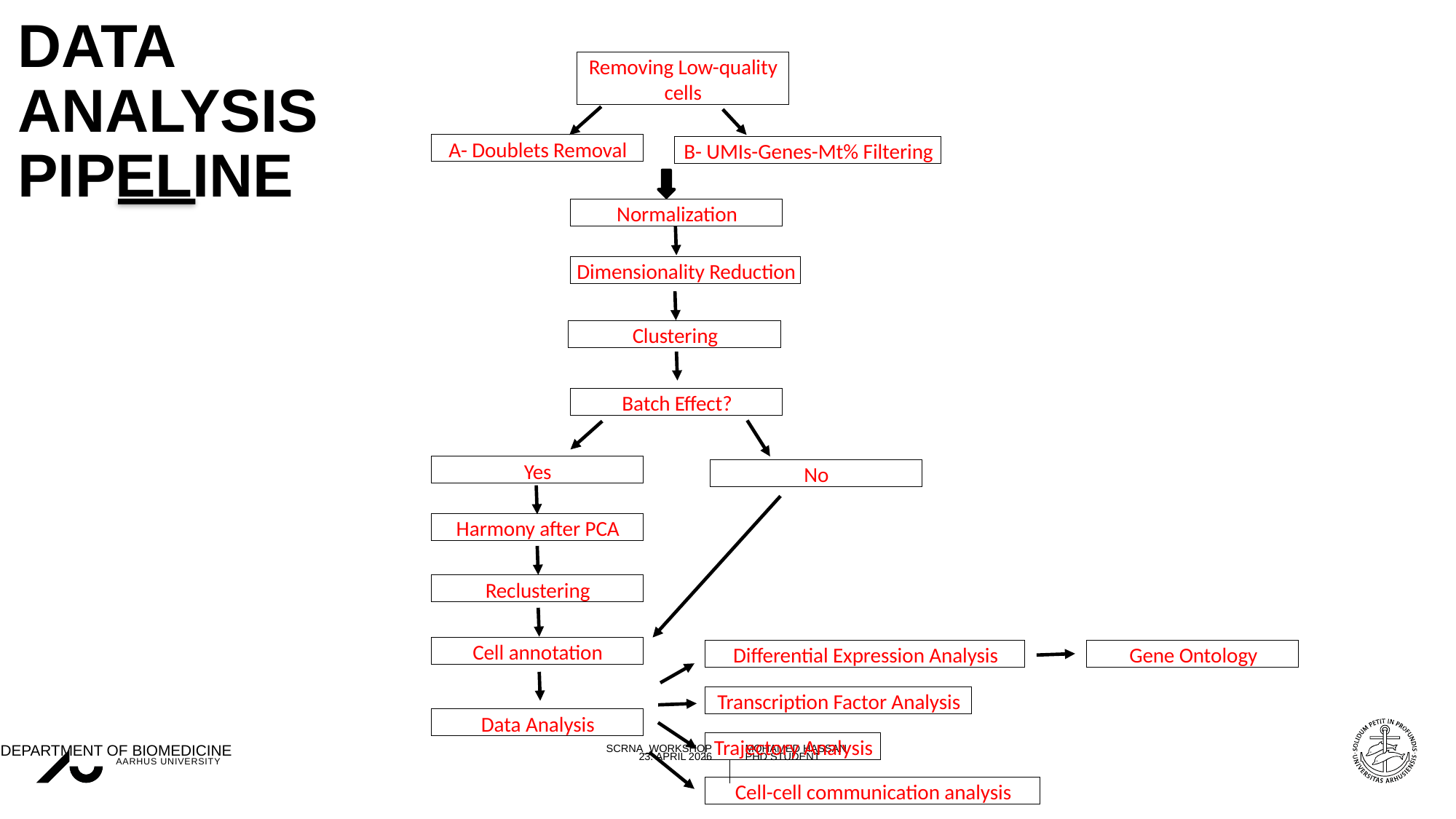

# DATA ANALYSIS PIPELINE
Removing Low-quality cells
A- Doublets Removal
B- UMIs-Genes-Mt% Filtering

Normalization
Dimensionality Reduction
Clustering
Batch Effect?
Yes
No
Harmony after PCA
Reclustering
Cell annotation
Differential Expression Analysis
Gene Ontology
Transcription Factor Analysis
Data Analysis
Trajectory Analysis
Cell-cell communication analysis